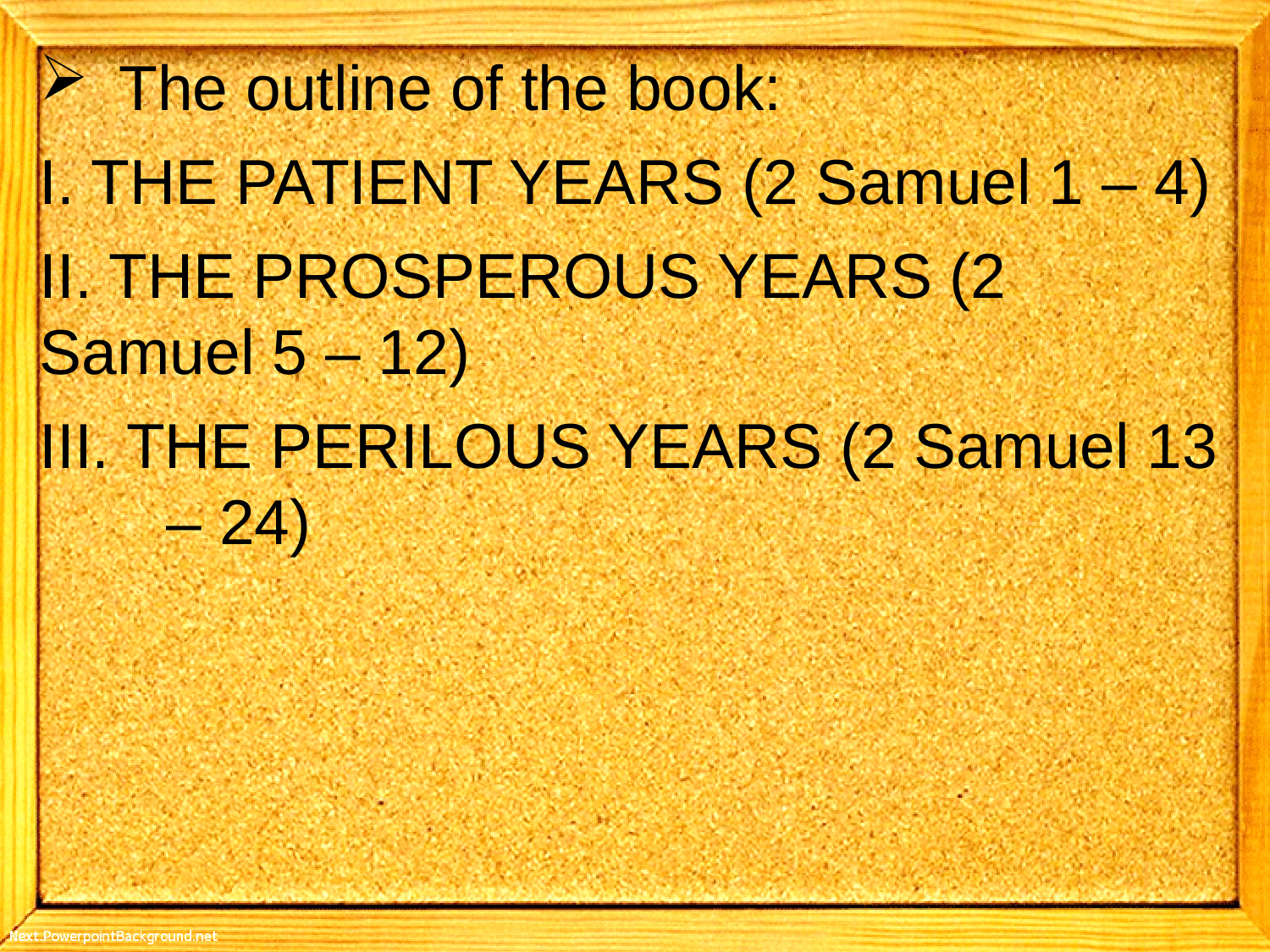

The outline of the book:
I. THE PATIENT YEARS (2 Samuel 1 – 4)
II. THE PROSPEROUS YEARS (2 	Samuel 5 – 12)
III. THE PERILOUS YEARS (2 Samuel 13 	– 24)